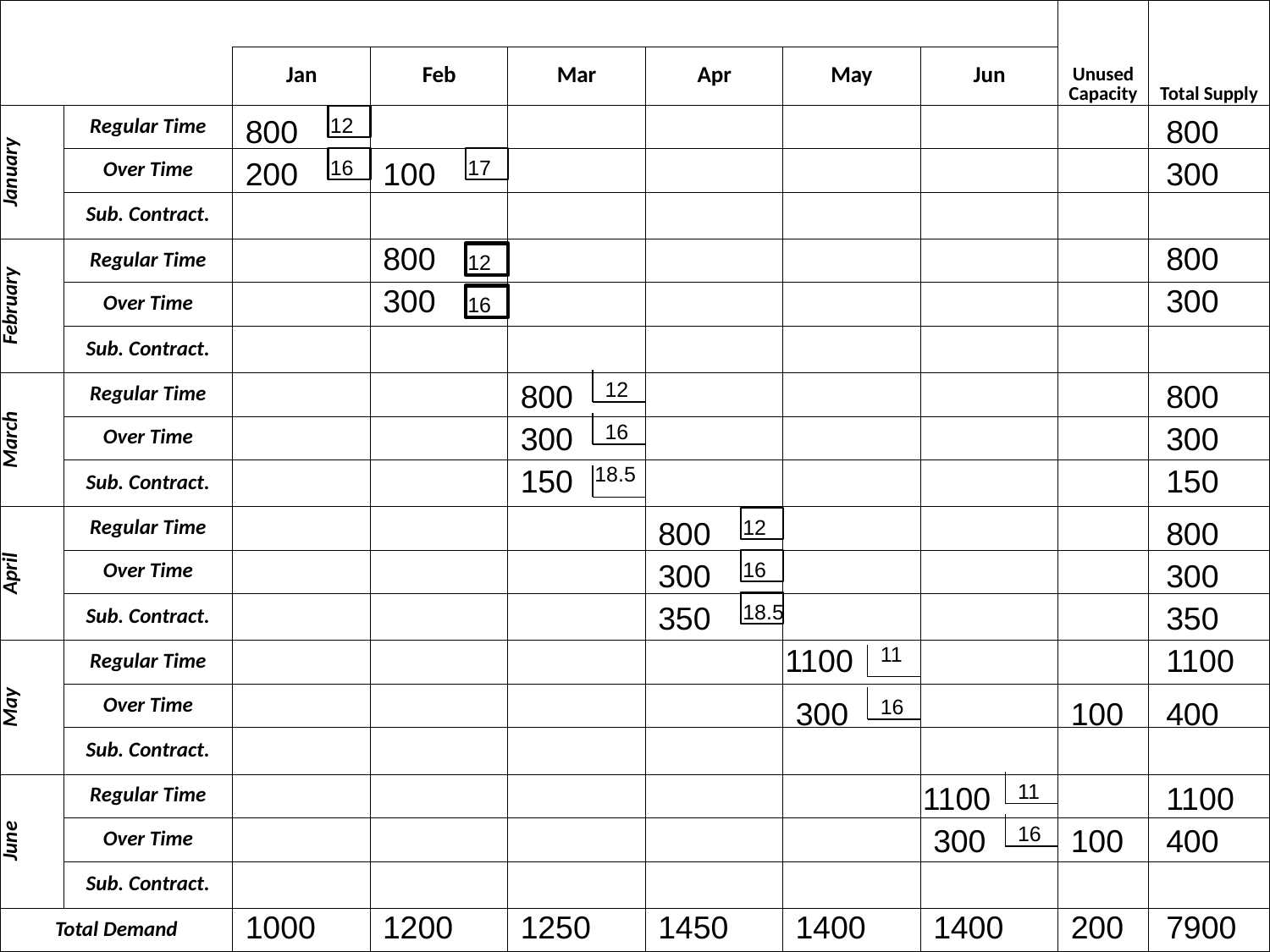

|  |  |  |  |  |  |  |  | Unused Capacity | Total Supply |
| --- | --- | --- | --- | --- | --- | --- | --- | --- | --- |
|  |  | Jan | Feb | Mar | Apr | May | Jun |  |  |
| January | Regular Time |  |  |  |  |  |  |  |  |
|  | Over Time |  |  |  |  |  |  |  |  |
|  | Sub. Contract. |  |  |  |  |  |  |  |  |
| February | Regular Time |  |  |  |  |  |  |  |  |
|  | Over Time |  |  |  |  |  |  |  |  |
|  | Sub. Contract. |  |  |  |  |  |  |  |  |
| March | Regular Time |  |  |  |  |  |  |  |  |
|  | Over Time |  |  |  |  |  |  |  |  |
|  | Sub. Contract. |  |  |  |  |  |  |  |  |
| April | Regular Time |  |  |  |  |  |  |  |  |
|  | Over Time |  |  |  |  |  |  |  |  |
|  | Sub. Contract. |  |  |  |  |  |  |  |  |
| May | Regular Time |  |  |  |  |  |  |  |  |
|  | Over Time |  |  |  |  |  |  |  |  |
|  | Sub. Contract. |  |  |  |  |  |  |  |  |
| June | Regular Time |  |  |  |  |  |  |  |  |
|  | Over Time |  |  |  |  |  |  |  |  |
|  | Sub. Contract. |  |  |  |  |  |  |  |  |
| Total Demand |  |  |  |  |  |  |  |  |  |
800
12

800
200
16

100
17

300
800
800
12

300
300
16

800
12
800
300
16
300
150
18.5
150
800
12

800
300
16

300
350
18.5

350
1100
11
1100
300
16
100
400
1100
11
1100
300
16
100
400
1000
1200
1250
1450
1400
1400
200
7900